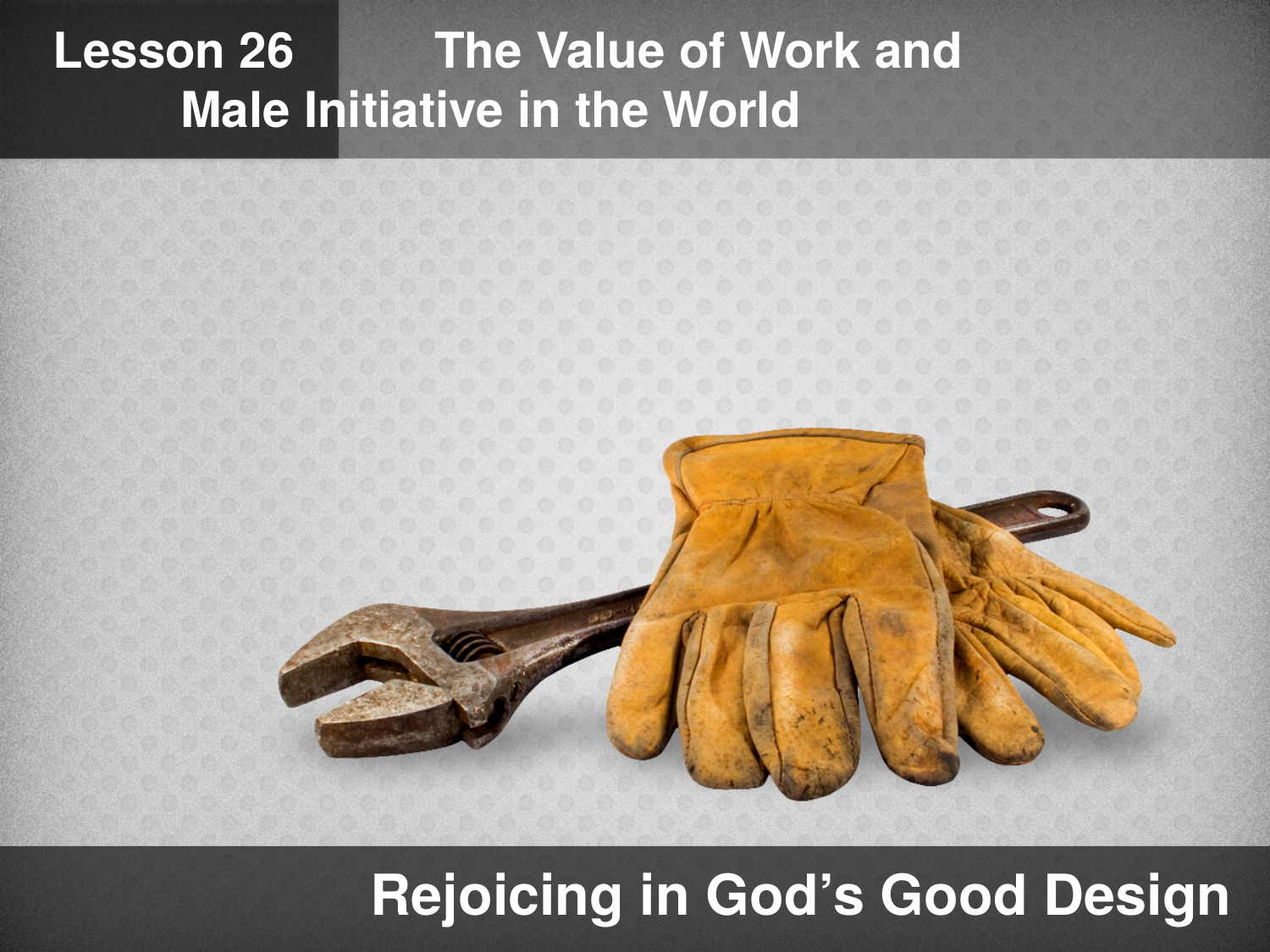

Lesson 26 	The Value of Work and
	Male Initiative in the World
Rejoicing in God’s Good Design